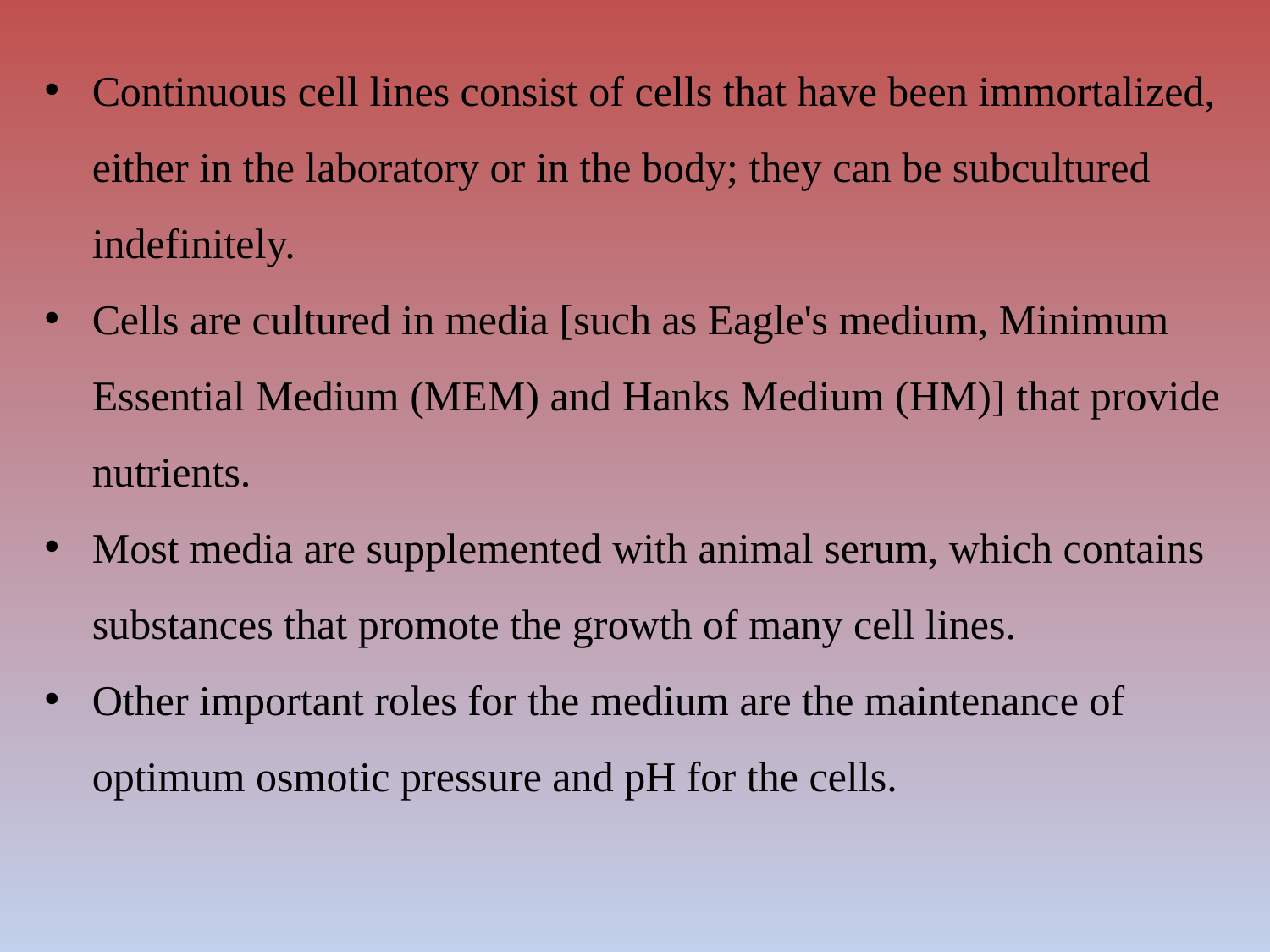

Continuous cell lines consist of cells that have been immortalized, either in the laboratory or in the body; they can be subcultured indefinitely.
Cells are cultured in media [such as Eagle's medium, Minimum Essential Medium (MEM) and Hanks Medium (HM)] that provide nutrients.
Most media are supplemented with animal serum, which contains substances that promote the growth of many cell lines.
Other important roles for the medium are the maintenance of optimum osmotic pressure and pH for the cells.